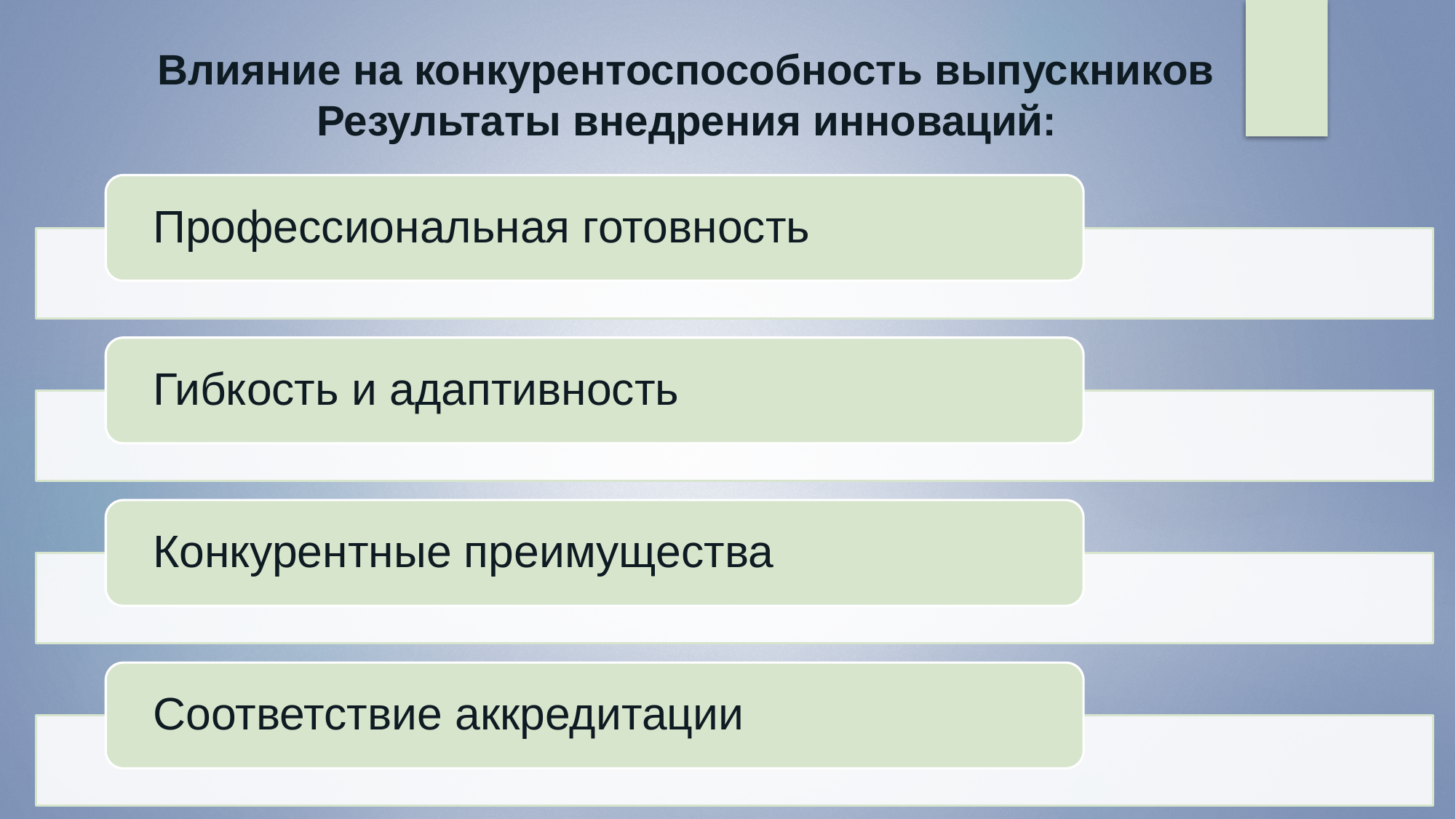

Влияние на конкурентоспособность выпускников
Результаты внедрения инноваций:
Профессиональная готовность
Гибкость и адаптивность
Конкурентные преимущества
Соответствие аккредитации